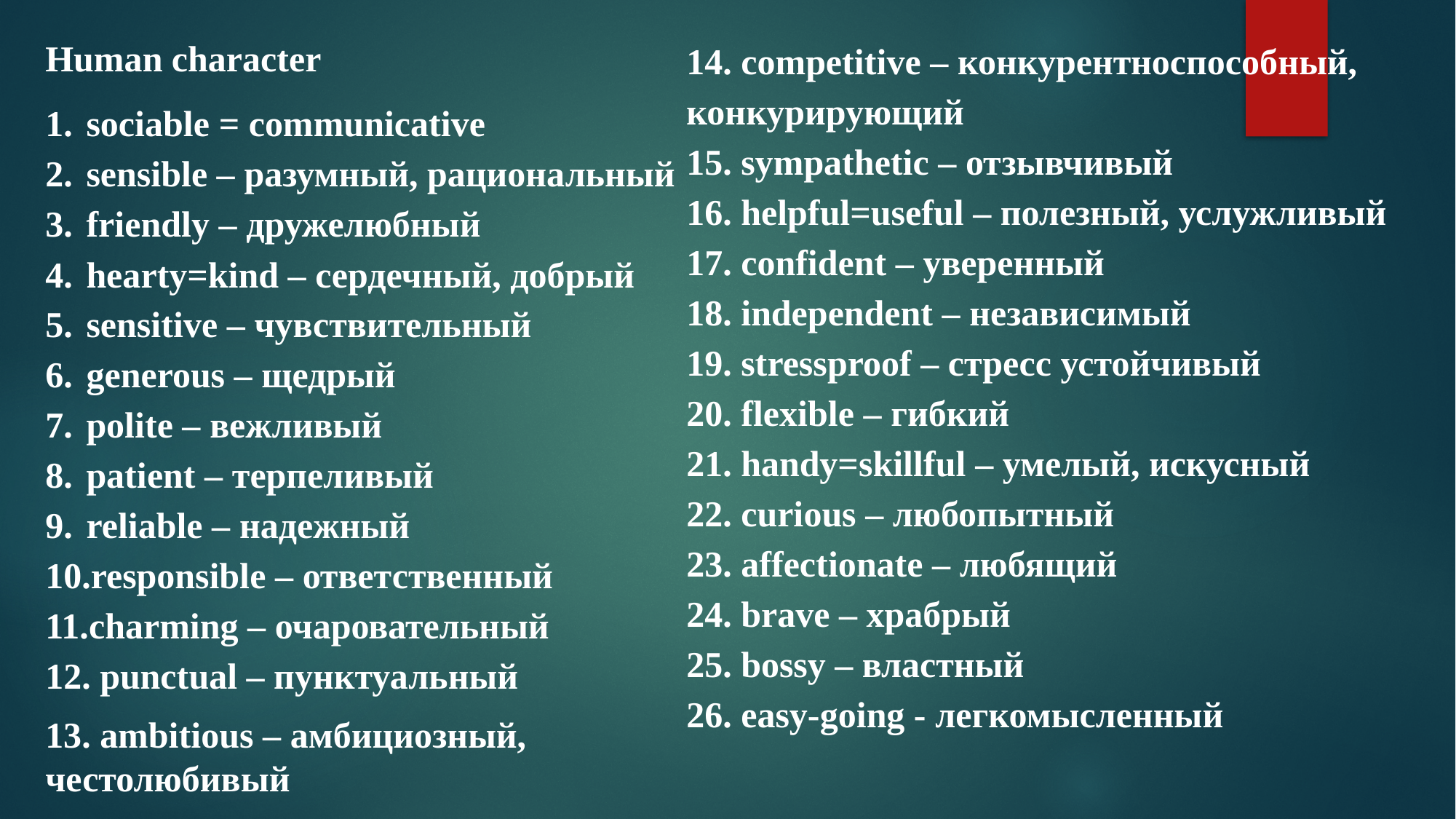

Human character
sociable = communicative
sensible – разумный, рациональный
friendly – дружелюбный
hearty=kind – сердечный, добрый
sensitive – чувствительный
generous – щедрый
polite – вежливый
patient – терпеливый
reliable – надежный
responsible – ответственный
charming – очаровательный
 punctual – пунктуальный
13. ambitious – амбициозный, честолюбивый
14. competitive – конкурентноспособный, конкурирующий
15. sympathetic – отзывчивый
16. helpful=useful – полезный, услужливый
17. confident – уверенный
18. independent – независимый
19. stressproof – стресс устойчивый
20. flexible – гибкий
21. handy=skillful – умелый, искусный
22. curious – любопытный
23. affectionate – любящий
24. brave – храбрый
25. bossy – властный
26. easy-going - легкомысленный